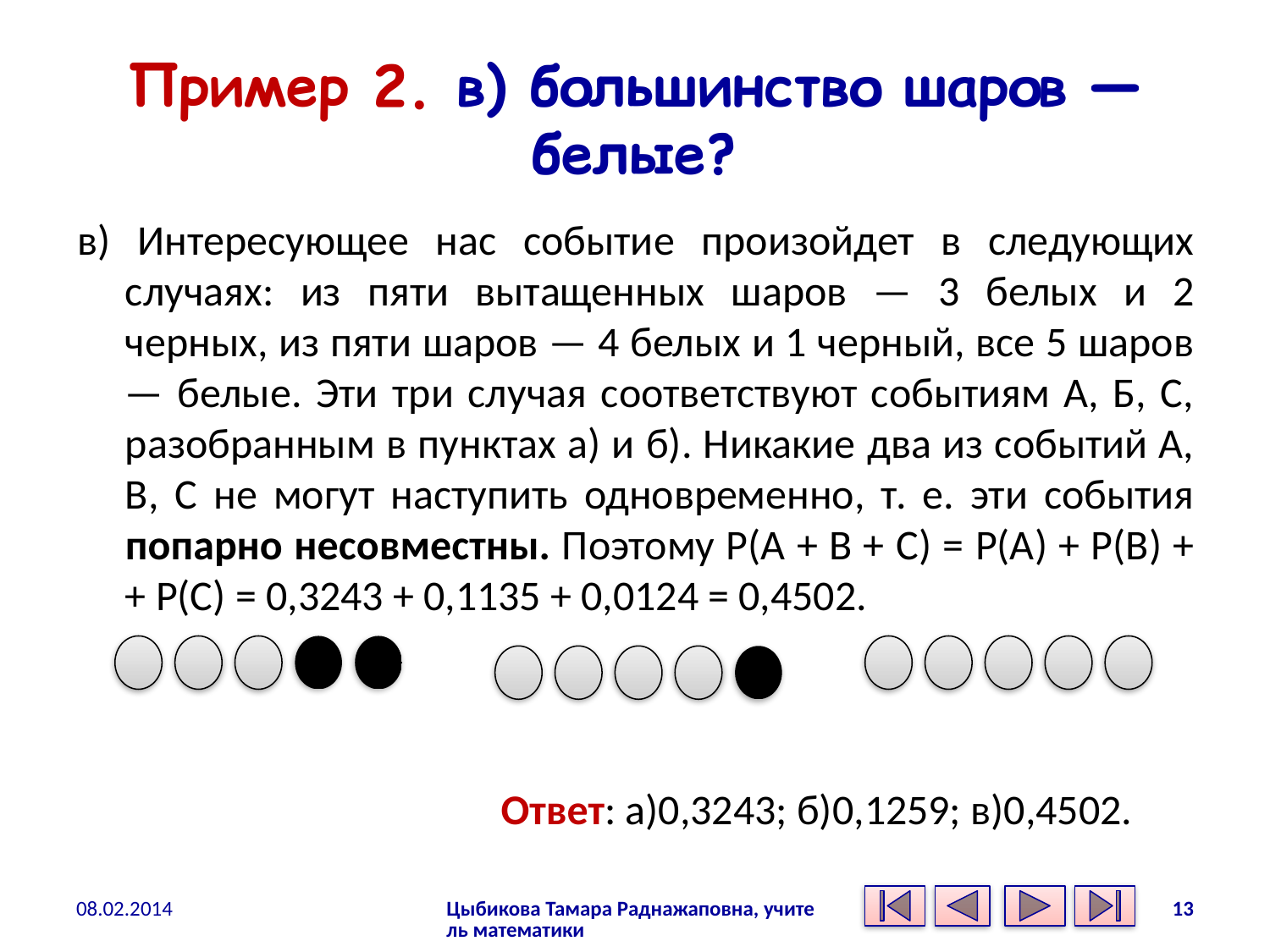

# Пример 2. в) большинство шаров — белые?
в) Интересующее нас событие произойдет в следующих случаях: из пяти вытащенных шаров — 3 белых и 2 черных, из пяти шаров — 4 белых и 1 черный, все 5 шаров — белые. Эти три случая соответствуют событиям А, Б, С, разобранным в пунктах а) и б). Никакие два из событий А, В, С не могут наступить одновременно, т. е. эти события попарно несовместны. Поэтому Р(А + В + С) = Р(А) + Р(В) + + Р(С) = 0,3243 + 0,1135 + 0,0124 = 0,4502.

Ответ: а)0,3243; б)0,1259; в)0,4502.
08.02.2014
Цыбикова Тамара Раднажаповна, учитель математики
13